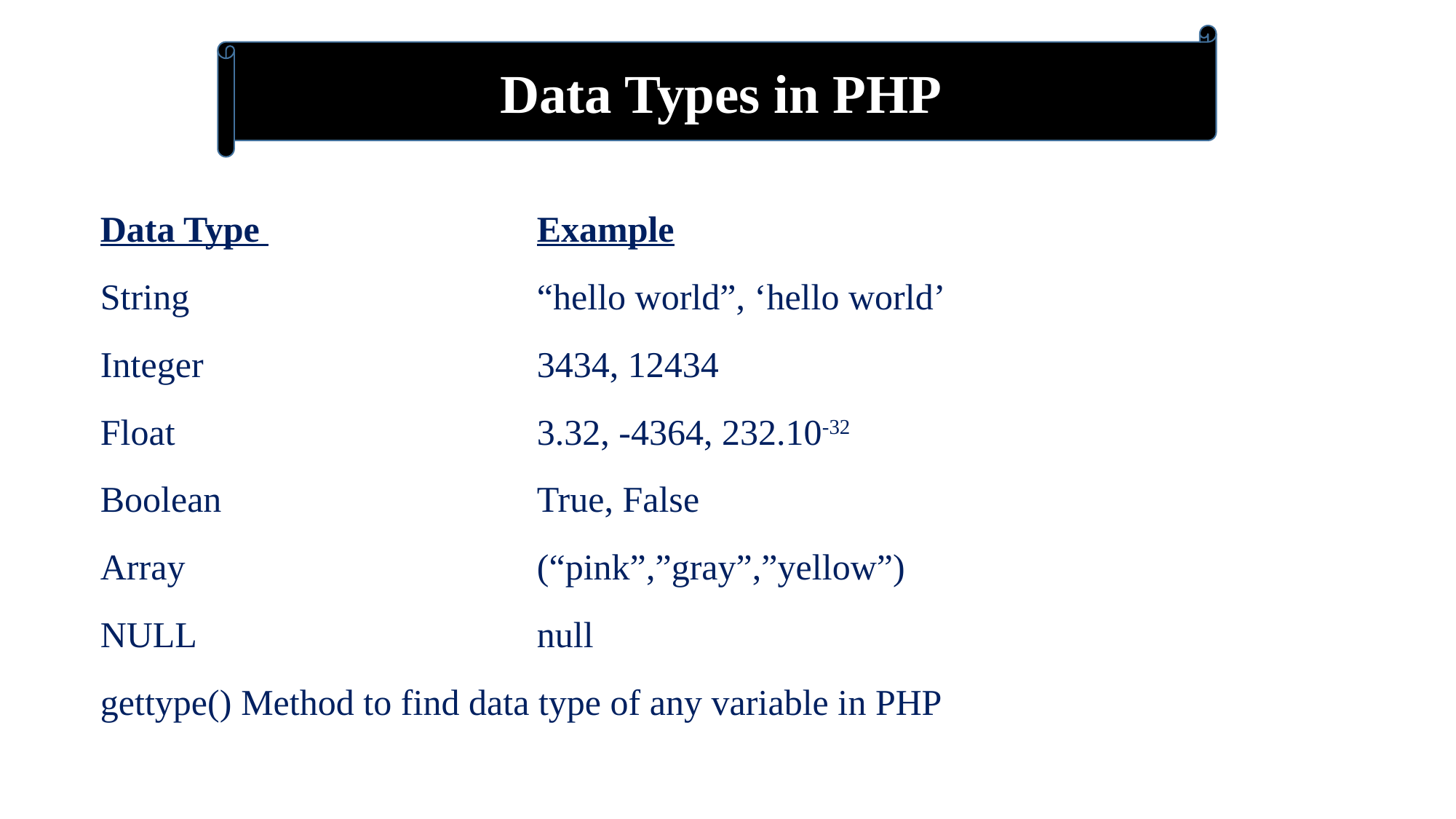

Data Types in PHP
Data Type 			Example
String				“hello world”, ‘hello world’
Integer				3434, 12434
Float 				3.32, -4364, 232.10-32
Boolean			True, False
Array				(“pink”,”gray”,”yellow”)
NULL				null
gettype() Method to find data type of any variable in PHP